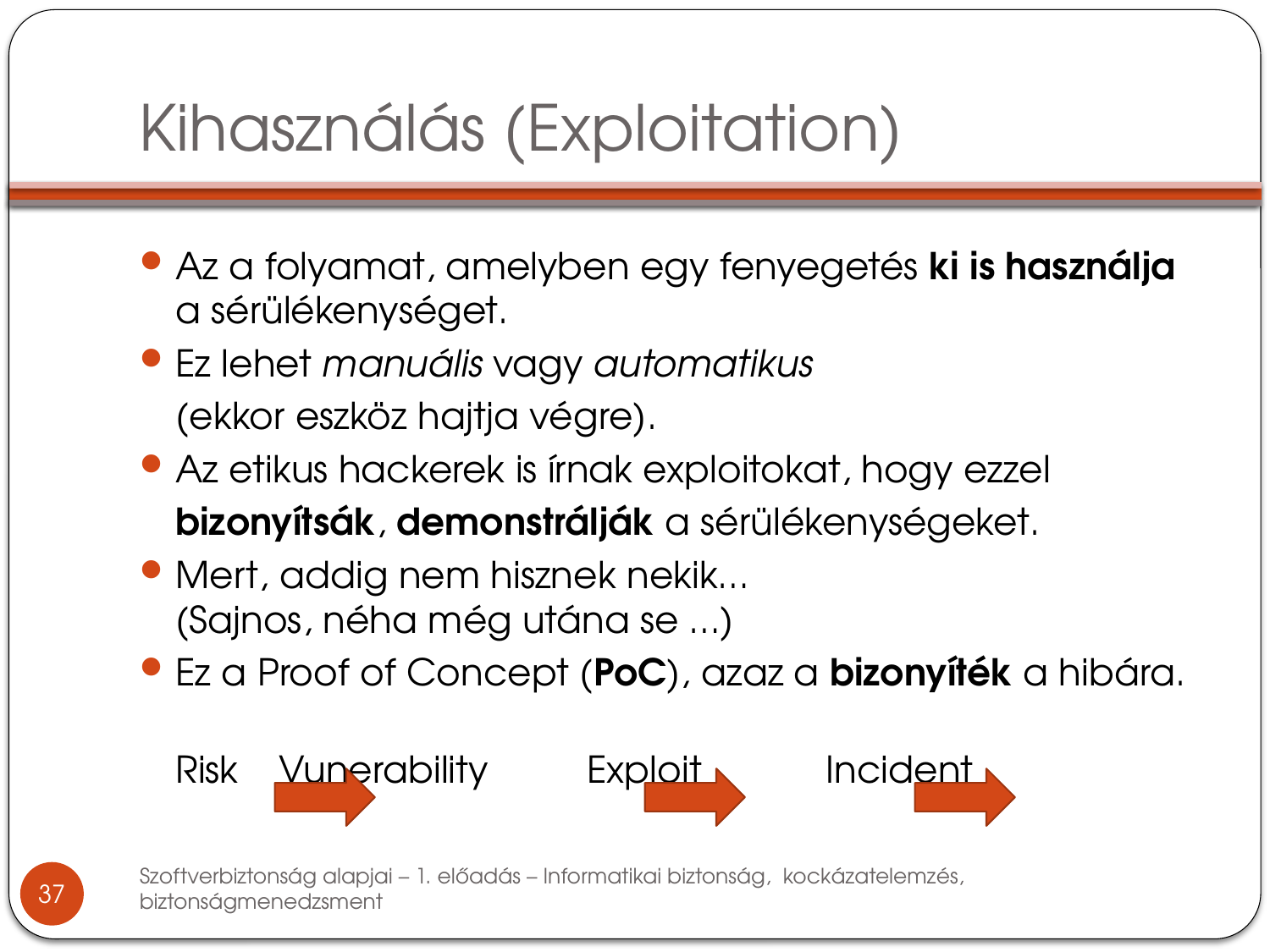

# Kihasználás (Exploitation)
Az a folyamat, amelyben egy fenyegetés ki is használja a sérülékenységet.
Ez lehet manuális vagy automatikus
	(ekkor eszköz hajtja végre).
Az etikus hackerek is írnak exploitokat, hogy ezzel
	bizonyítsák, demonstrálják a sérülékenységeket.
Mert, addig nem hisznek nekik…
(Sajnos, néha még utána se …)
Ez a Proof of Concept (PoC), azaz a bizonyíték a hibára.
Risk   	Vunerability 		Exploit            Incident

Szoftverbiztonság alapjai – 1. előadás – Informatikai biztonság,  kockázatelemzés, biztonságmenedzsment
37